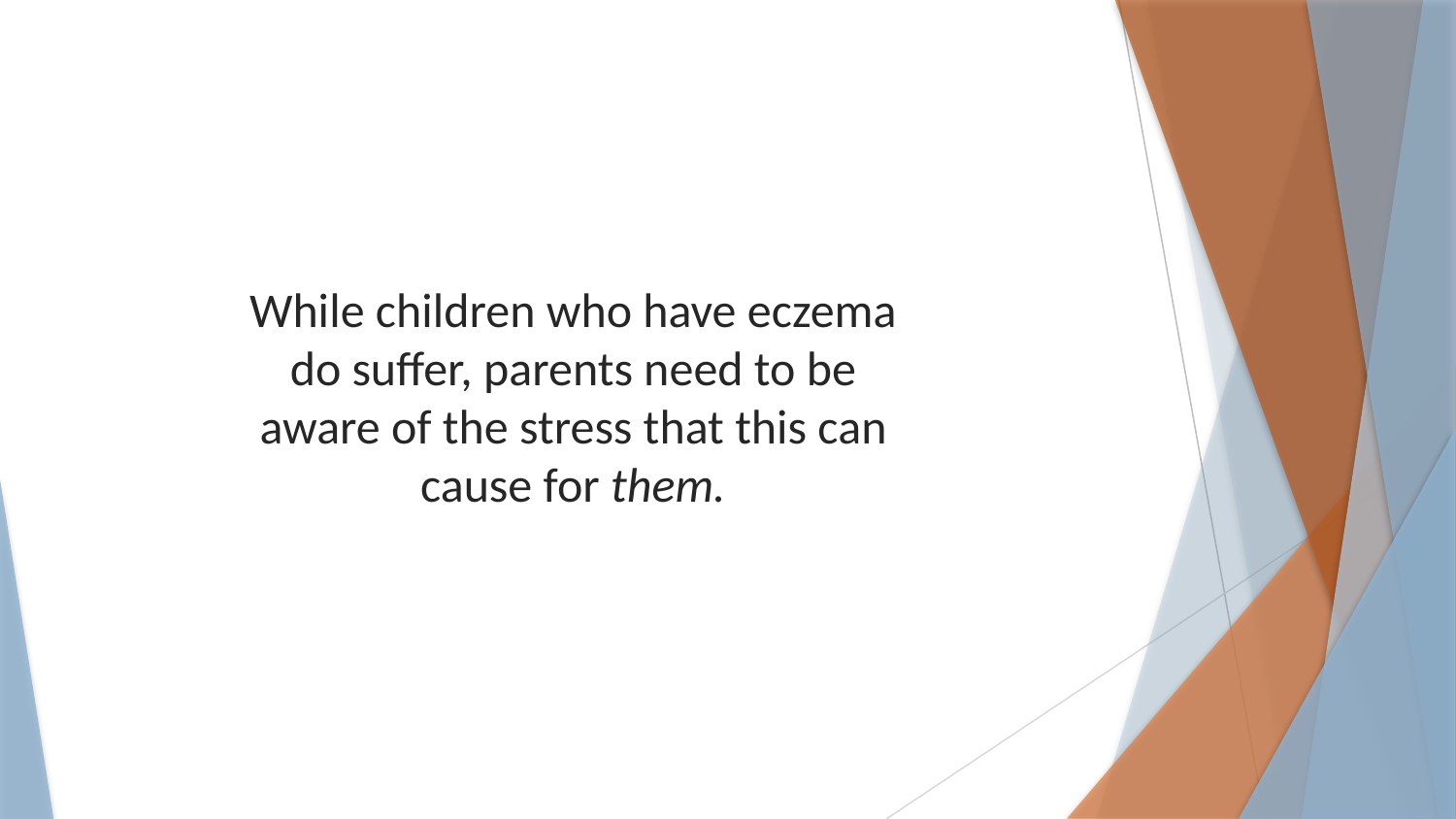

While children who have eczema do suffer, parents need to be aware of the stress that this can cause for them.